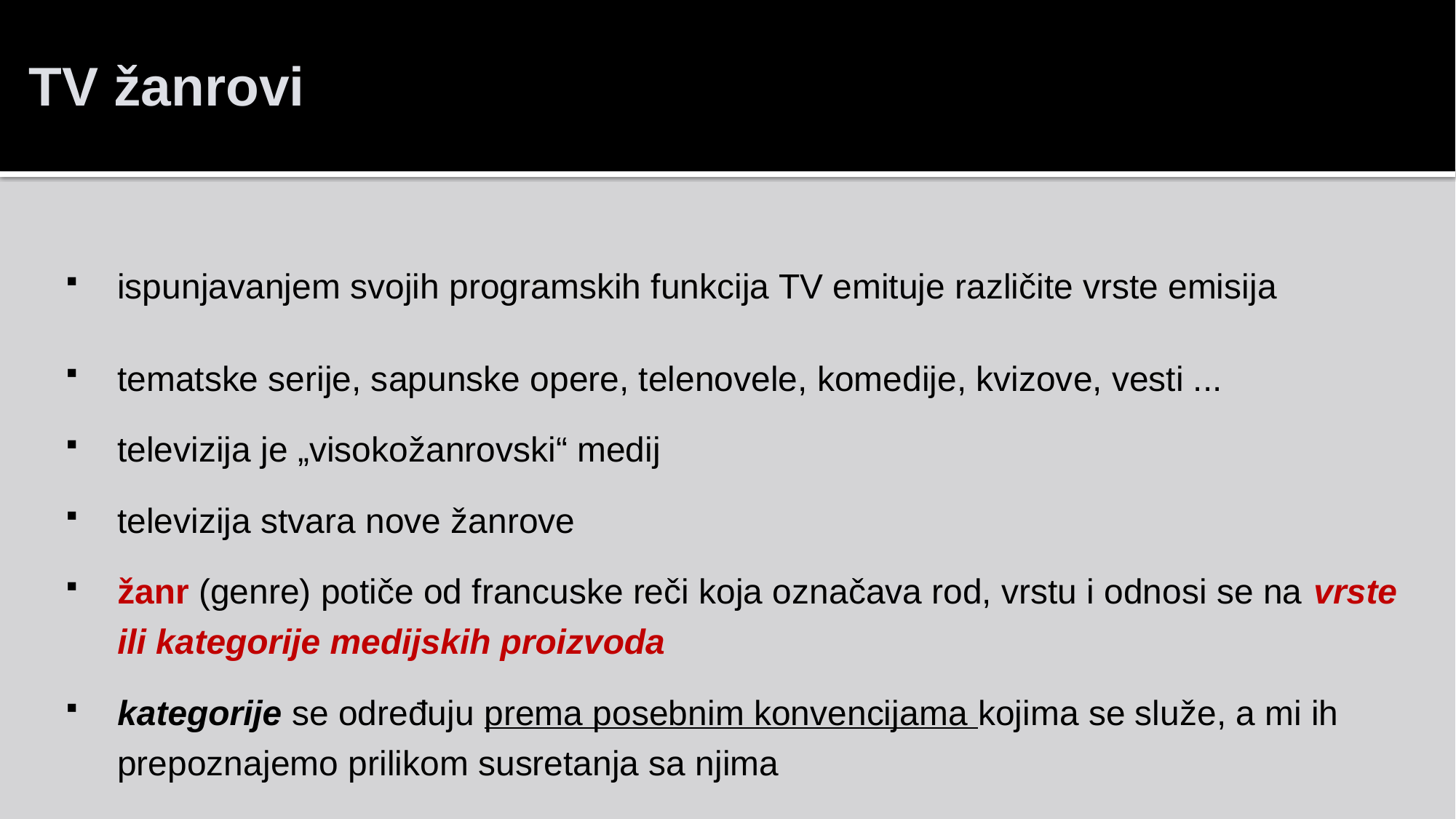

# TV žanrovi

ispunjavanjem svojih programskih funkcija TV emituje različite vrste emisija

tematske serije, sapunske opere, telenovele, komedije, kvizove, vesti ...
televizija je „visokožanrovski“ medij
televizija stvara nove žanrove

žanr (genre) potiče od francuske reči koja označava rod, vrstu i odnosi se na vrste ili kategorije medijskih proizvoda

kategorije se određuju prema posebnim konvencijama kojima se služe, a mi ih prepoznajemo prilikom susretanja sa njima